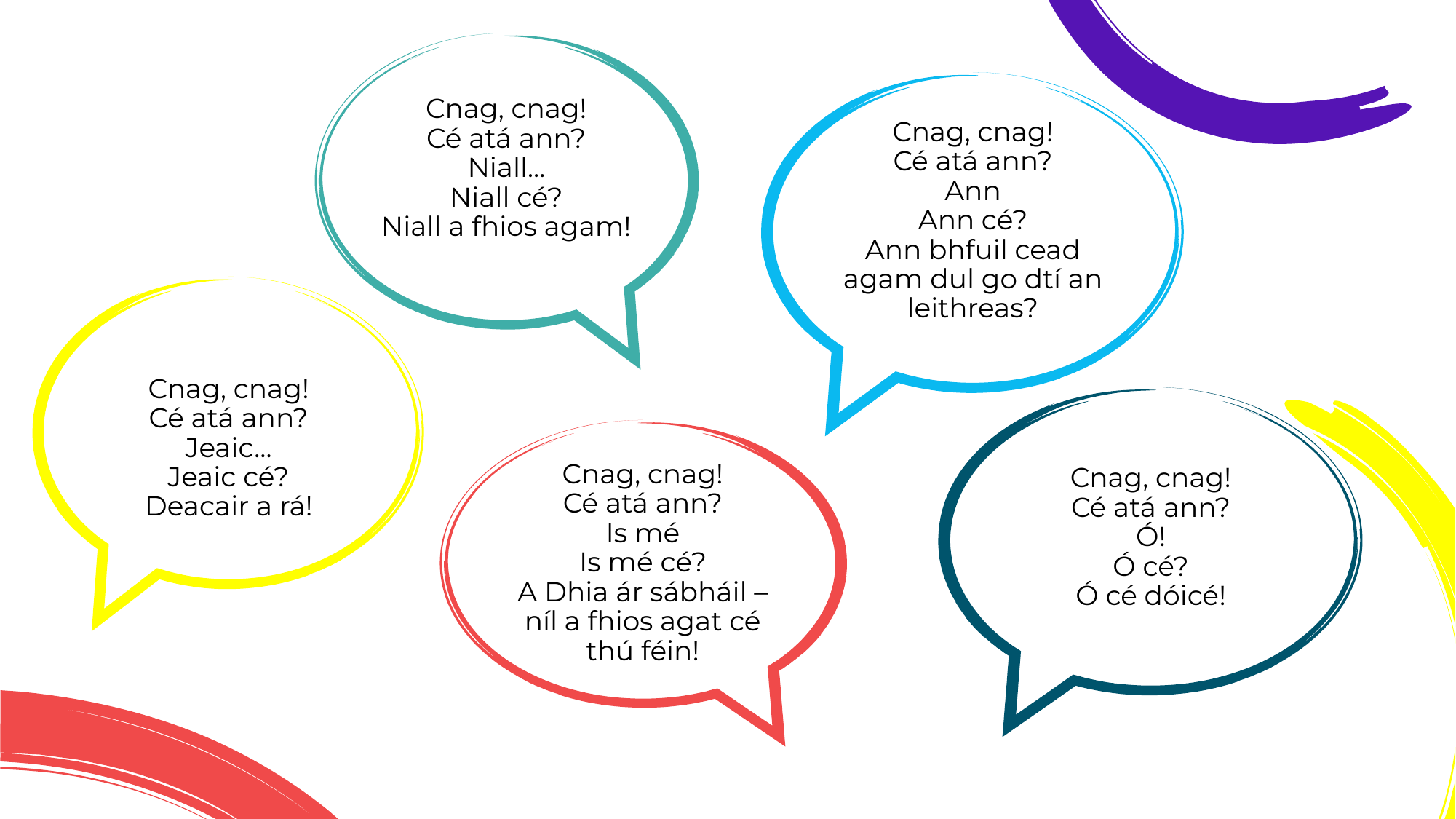

Cnag, cnag!
Cé atá ann?
Niall…
Niall cé?
Niall a fhios agam!

Cnag, cnag!
Cé atá ann?
Ann
Ann cé?
Ann bhfuil cead agam dul go dtí an leithreas?

Cnag, cnag!
Cé atá ann?
Jeaic…
Jeaic cé?
Deacair a rá!

Cnag, cnag!
Cé atá ann?
Ó!
Ó cé?
Ó cé dóicé!

Cnag, cnag!
Cé atá ann?
Is mé
Is mé cé?
A Dhia ár sábháil – níl a fhios agat cé thú féin!
2